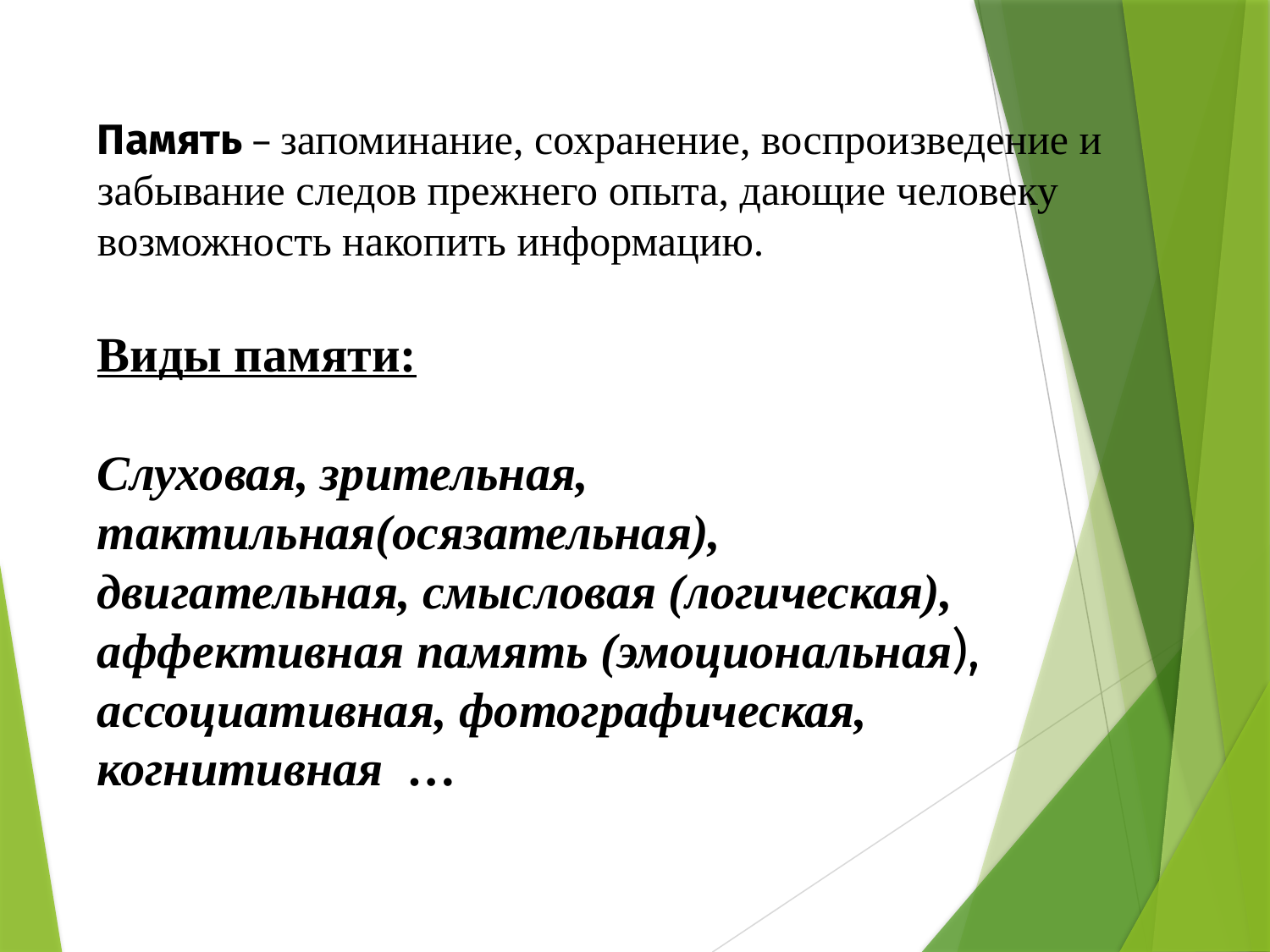

Память – запоминание, сохранение, воспроизведение и забывание следов прежнего опыта, дающие человеку возможность накопить информацию.
Виды памяти:

Слуховая, зрительная, тактильная(осязательная),
двигательная, смысловая (логическая),  аффективная память (эмоциональная), ассоциативная, фотографическая,
когнитивная  …